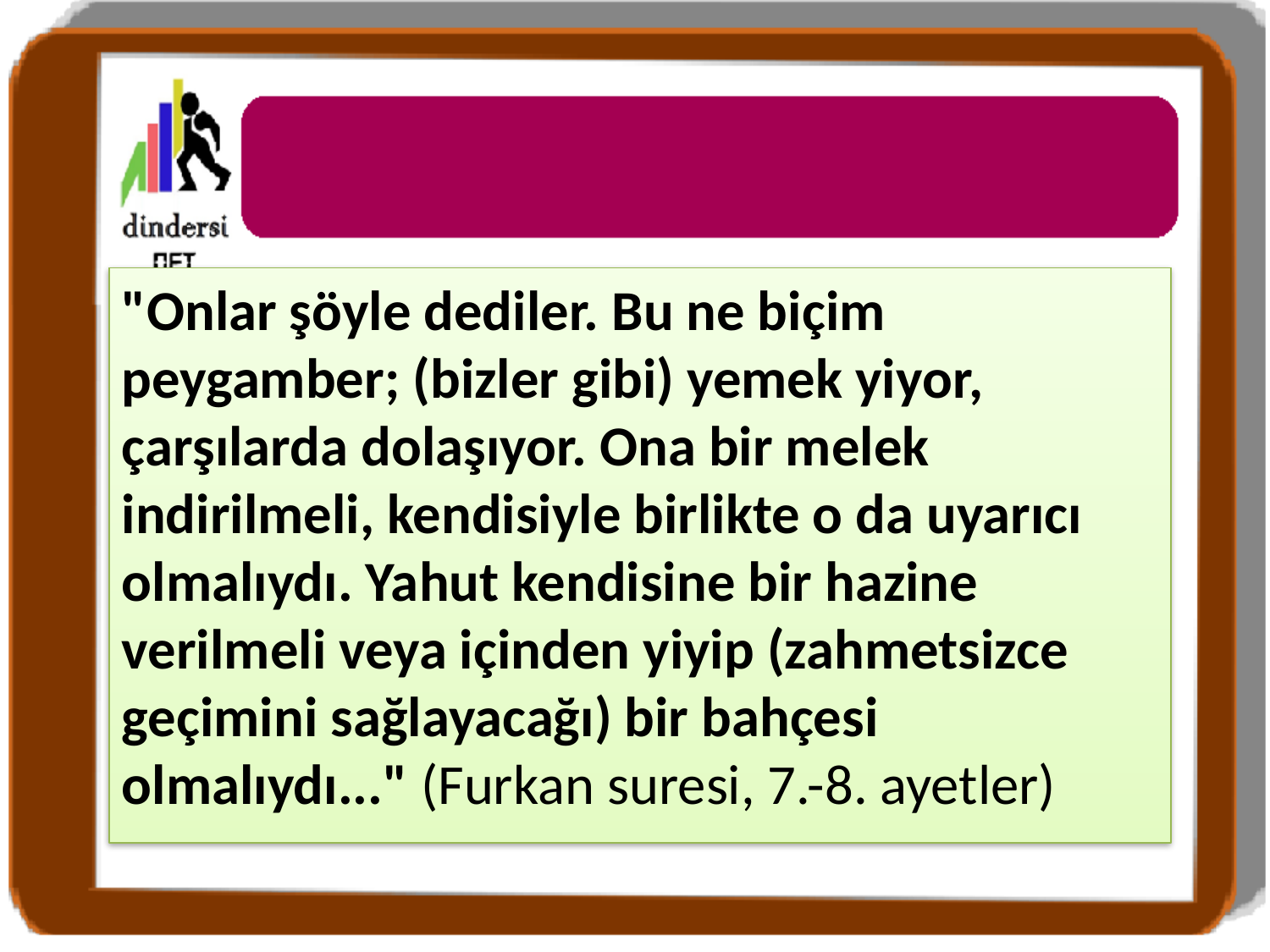

"Onlar şöyle dediler. Bu ne biçim peygamber; (bizler gibi) yemek yiyor, çarşılarda dolaşıyor. Ona bir melek indirilmeli, kendisiyle birlikte o da uyarıcı olmalıydı. Yahut kendisine bir hazine verilmeli veya içinden yiyip (zahmetsizce geçimini sağlayacağı) bir bahçesi olmalıydı..." (Furkan suresi, 7.-8. ayetler)